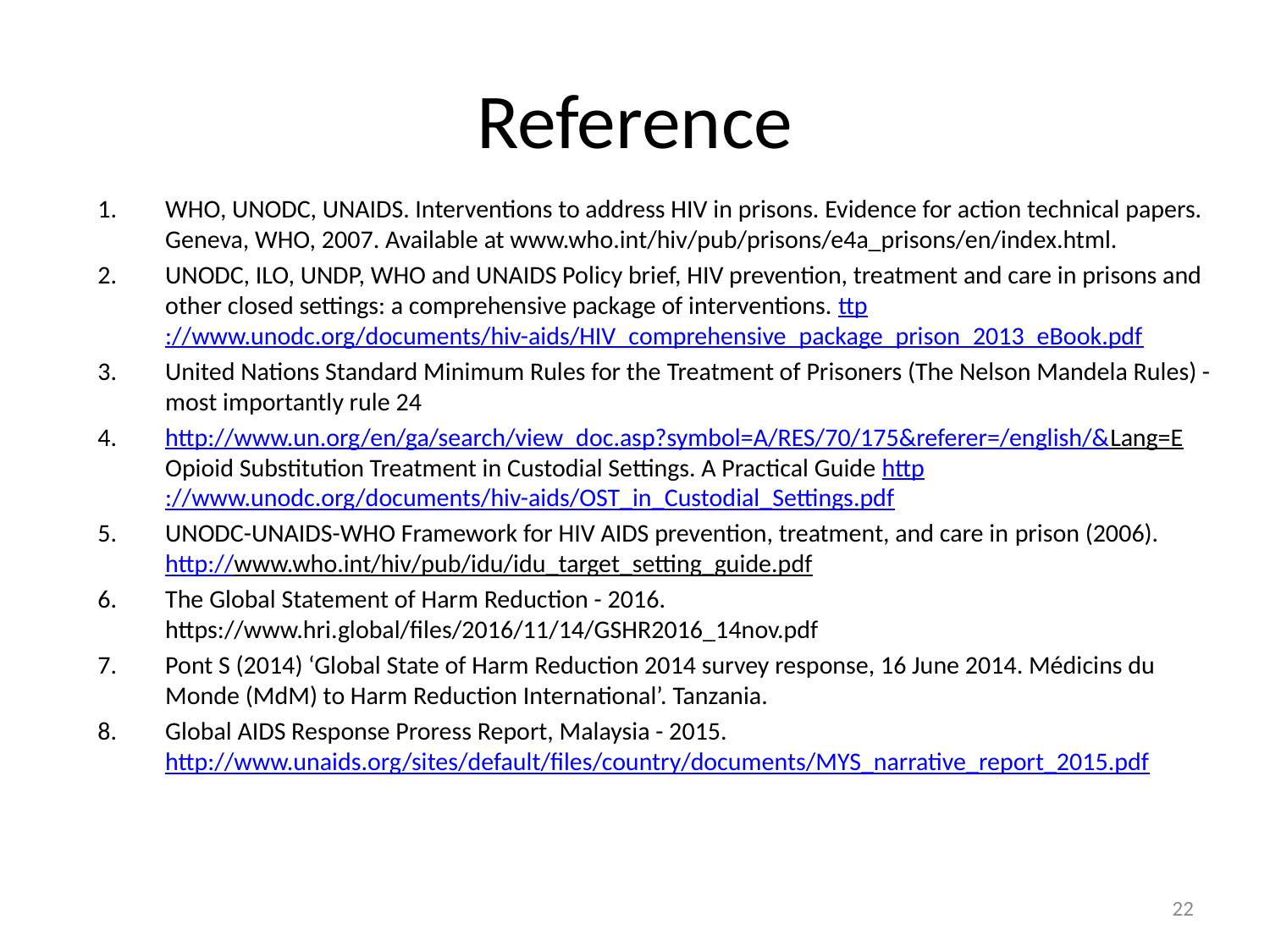

# Reference
WHO, UNODC, UNAIDS. Interventions to address HIV in prisons. Evidence for action technical papers. Geneva, WHO, 2007. Available at www.who.int/hiv/pub/prisons/e4a_prisons/en/index.html.
UNODC, ILO, UNDP, WHO and UNAIDS Policy brief, HIV prevention, treatment and care in prisons and other closed settings: a comprehensive package of interventions. ttp://www.unodc.org/documents/hiv-aids/HIV_comprehensive_package_prison_2013_eBook.pdf
United Nations Standard Minimum Rules for the Treatment of Prisoners (The Nelson Mandela Rules) - most importantly rule 24
http://www.un.org/en/ga/search/view_doc.asp?symbol=A/RES/70/175&referer=/english/&Lang=EOpioid Substitution Treatment in Custodial Settings. A Practical Guide http://www.unodc.org/documents/hiv-aids/OST_in_Custodial_Settings.pdf
UNODC-UNAIDS-WHO Framework for HIV AIDS prevention, treatment, and care in prison (2006). http://www.who.int/hiv/pub/idu/idu_target_setting_guide.pdf
The Global Statement of Harm Reduction - 2016. https://www.hri.global/files/2016/11/14/GSHR2016_14nov.pdf
Pont S (2014) ‘Global State of Harm Reduction 2014 survey response, 16 June 2014. Médicins du Monde (MdM) to Harm Reduction International’. Tanzania.
Global AIDS Response Proress Report, Malaysia - 2015. http://www.unaids.org/sites/default/files/country/documents/MYS_narrative_report_2015.pdf

22